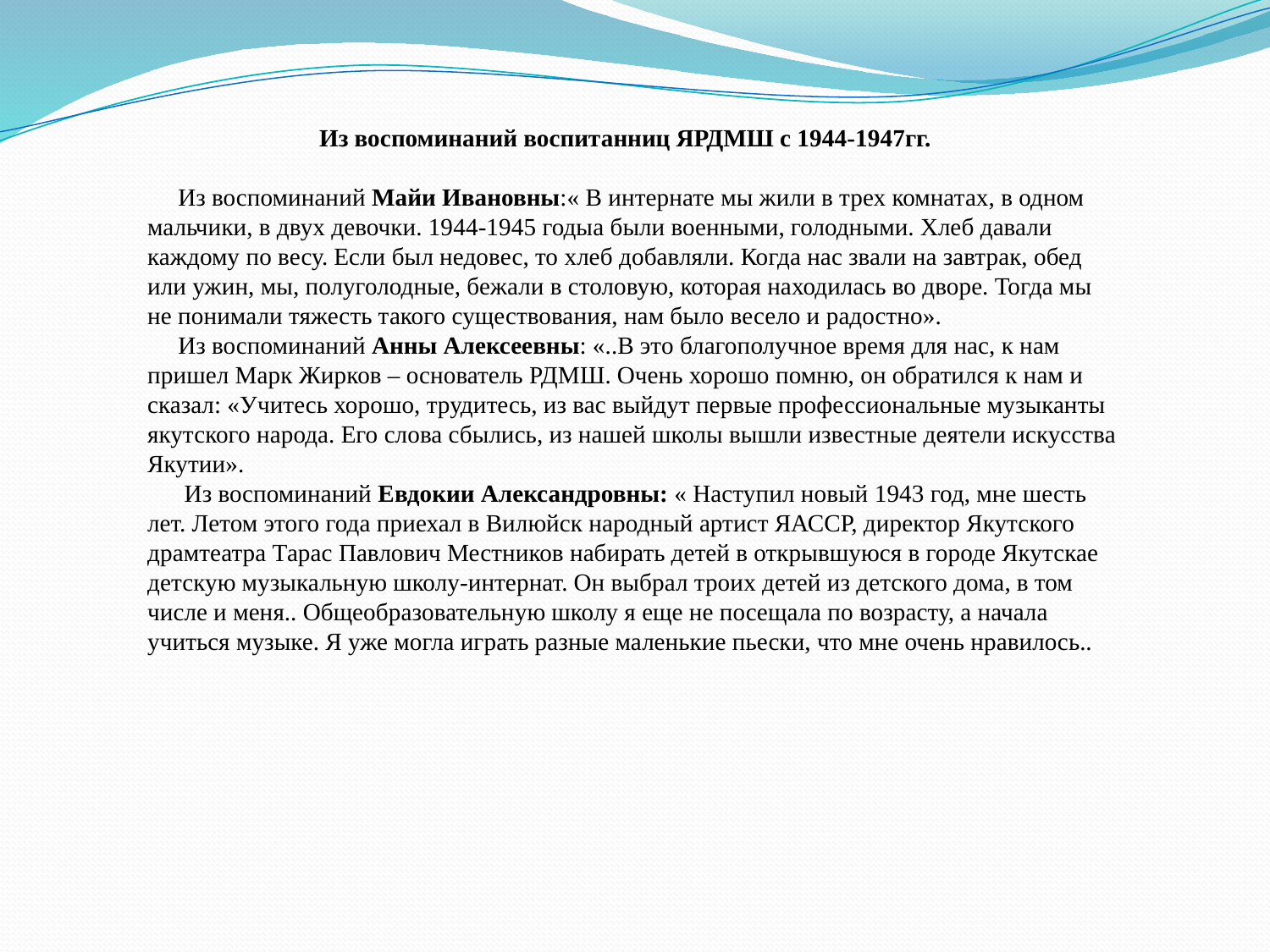

Из воспоминаний воспитанниц ЯРДМШ с 1944-1947гг.

     Из воспоминаний Майи Ивановны:« В интернате мы жили в трех комнатах, в одном мальчики, в двух девочки. 1944-1945 годыа были военными, голодными. Хлеб давали
каждому по весу. Если был недовес, то хлеб добавляли. Когда нас звали на завтрак, обед или ужин, мы, полуголодные, бежали в столовую, которая находилась во дворе. Тогда мы
не понимали тяжесть такого существования, нам было весело и радостно».
     Из воспоминаний Анны Алексеевны: «..В это благополучное время для нас, к нам пришел Марк Жирков – основатель РДМШ. Очень хорошо помню, он обратился к нам и сказал: «Учитесь хорошо, трудитесь, из вас выйдут первые профессиональные музыканты  якутского народа. Его слова сбылись, из нашей школы вышли известные деятели искусства Якутии».
      Из воспоминаний Евдокии Александровны: « Наступил новый 1943 год, мне шесть лет. Летом этого года приехал в Вилюйск народный артист ЯАССР, директор Якутского драмтеатра Тарас Павлович Местников набирать детей в открывшуюся в городе Якутскае детскую музыкальную школу-интернат. Он выбрал троих детей из детского дома, в том числе и меня.. Общеобразовательную школу я еще не посещала по возрасту, а начала учиться музыке. Я уже могла играть разные маленькие пьески, что мне очень нравилось..